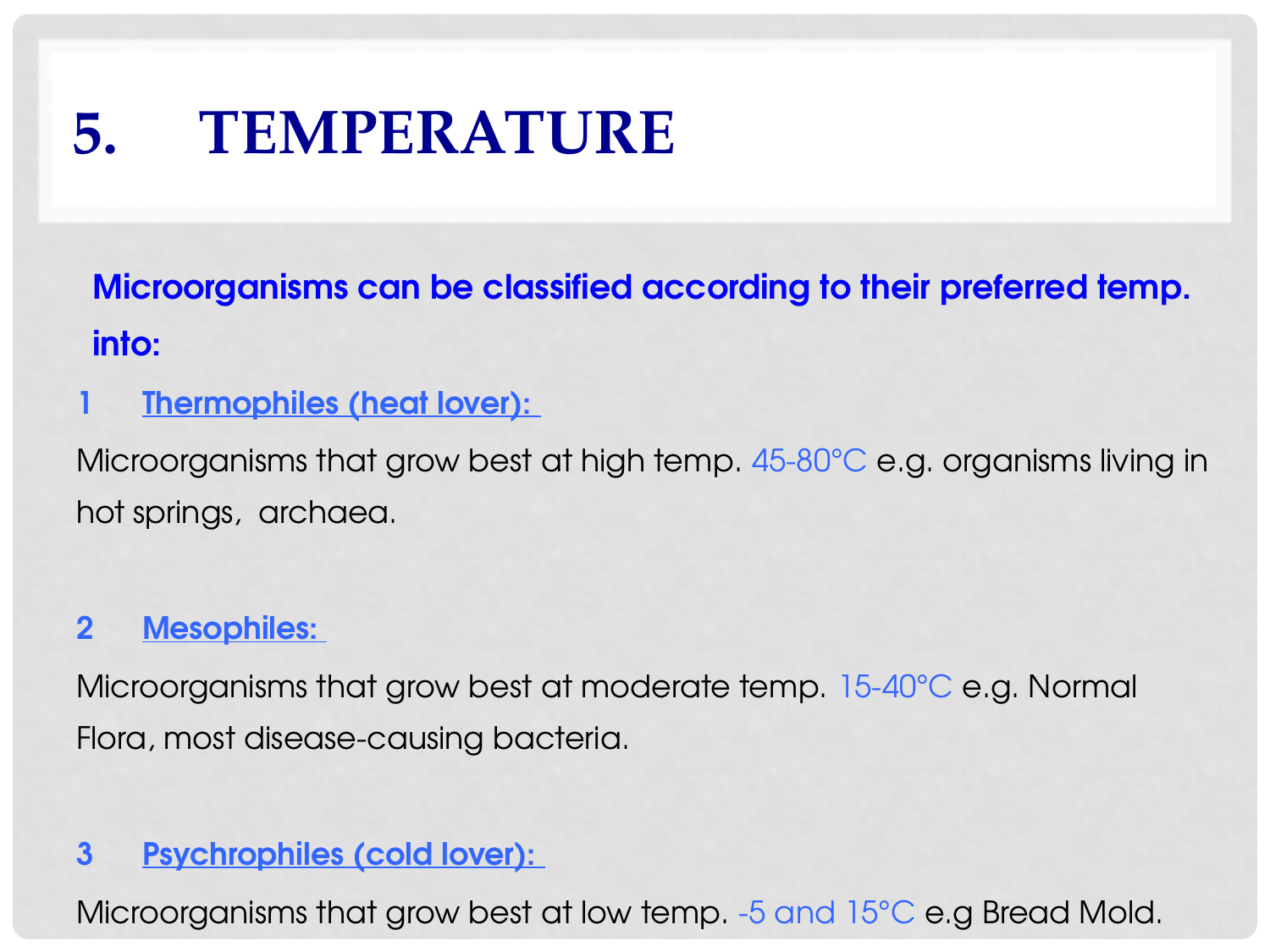

# 5.	Temperature
Microorganisms can be classified according to their preferred temp. into:
Thermophiles (heat lover):
Microorganisms that grow best at high temp. 45-80°C e.g. organisms living in hot springs,  archaea.

Mesophiles:
Microorganisms that grow best at moderate temp. 15-40°C e.g. Normal Flora, most disease-causing bacteria.

Psychrophiles (cold lover):
Microorganisms that grow best at low temp. -5 and 15°C e.g Bread Mold.